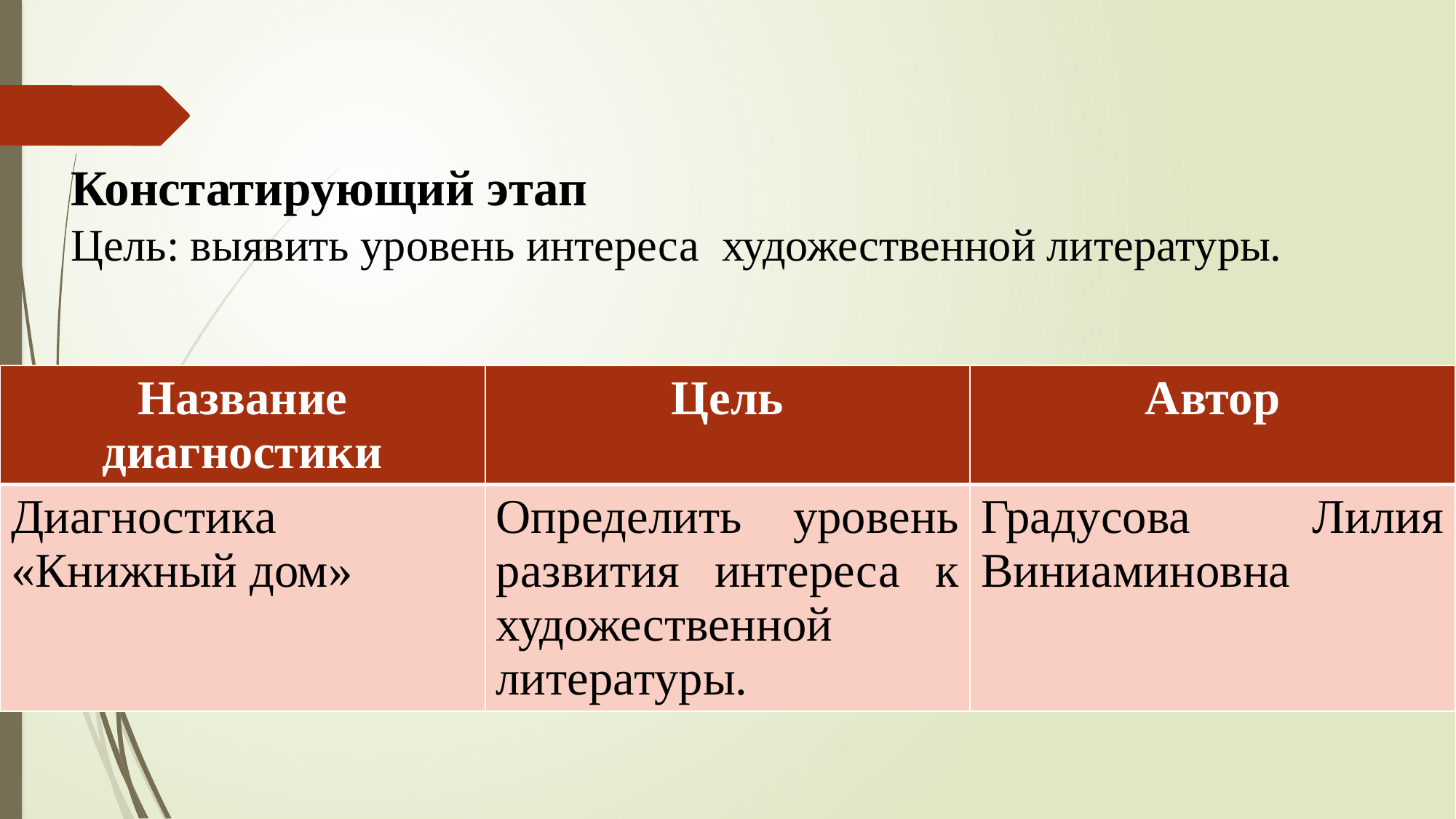

# Констатирующий этап Цель: выявить уровень интереса  художественной литературы.
| Название диагностики | Цель | Автор |
| --- | --- | --- |
| Диагностика «Книжный дом» | Определить уровень развития интереса к художественной литературы. | Градусова Лилия Виниаминовна |